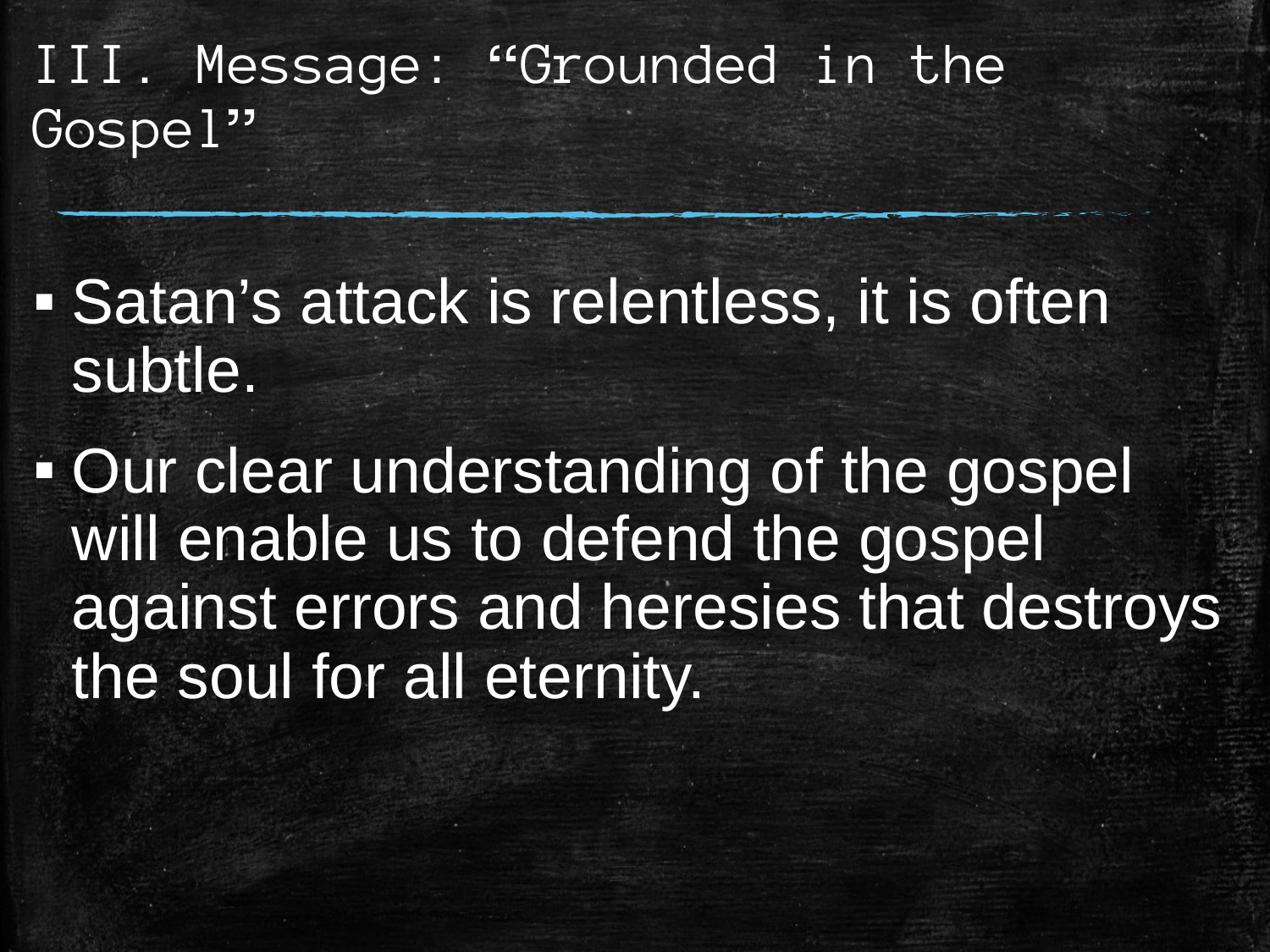

# III. Message: “Grounded in the Gospel”
Satan’s attack is relentless, it is often subtle.
Our clear understanding of the gospel will enable us to defend the gospel against errors and heresies that destroys the soul for all eternity.